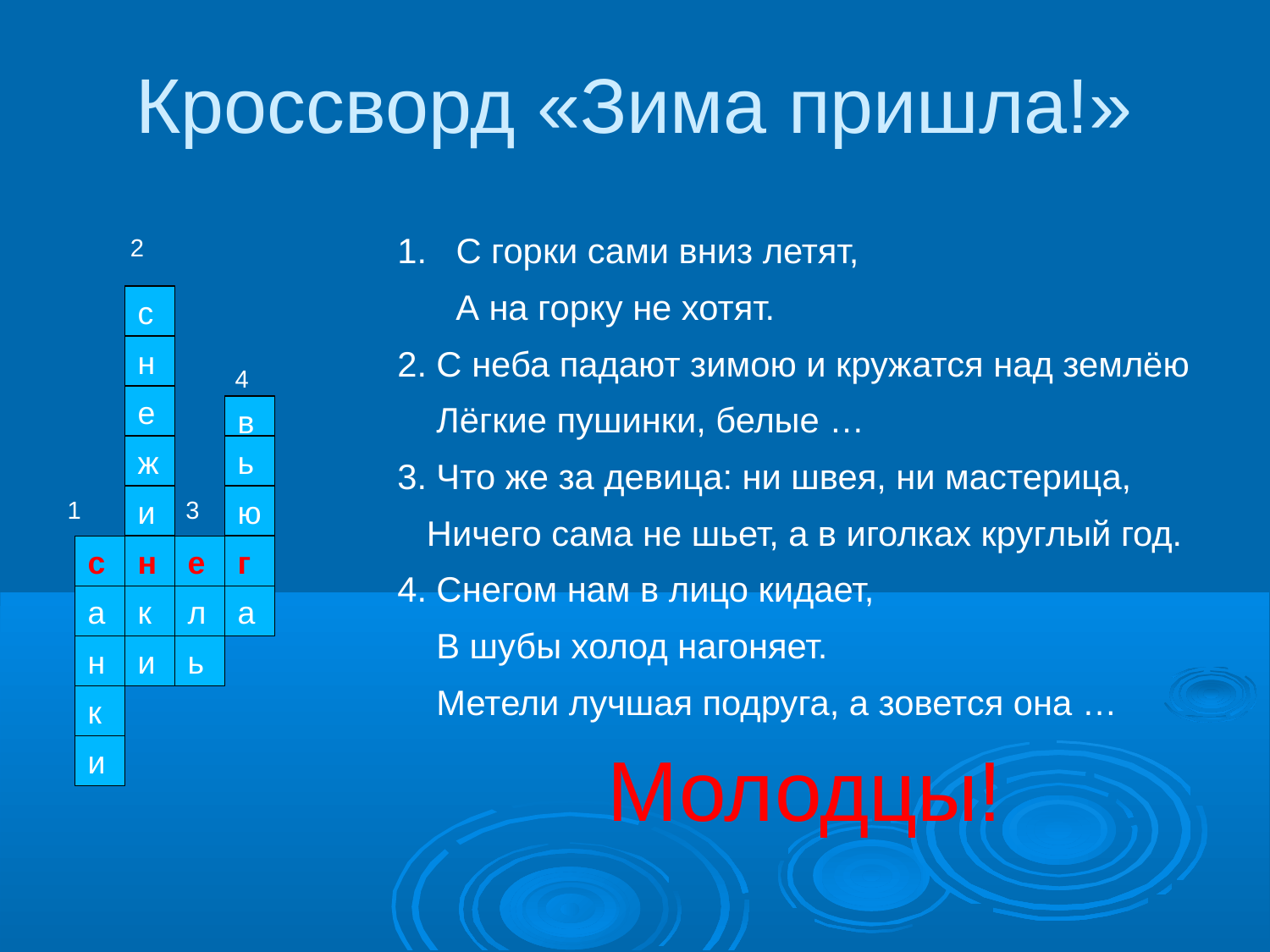

# Кроссворд «Зима пришла!»
1.   С горки сами вниз летят,
      А на горку не хотят.
2. С неба падают зимою и кружатся над землёю
    Лёгкие пушинки, белые …
3. Что же за девица: ни швея, ни мастерица,
   Ничего сама не шьет, а в иголках круглый год.
4. Снегом нам в лицо кидает,
    В шубы холод нагоняет.
    Метели лучшая подруга, а зовется она …
  Молодцы!
         2

                        4

1               3
с
н
е
в
ж
ь
и
ю
с
н
е
г
а
к
л
а
н
и
ь
к
и